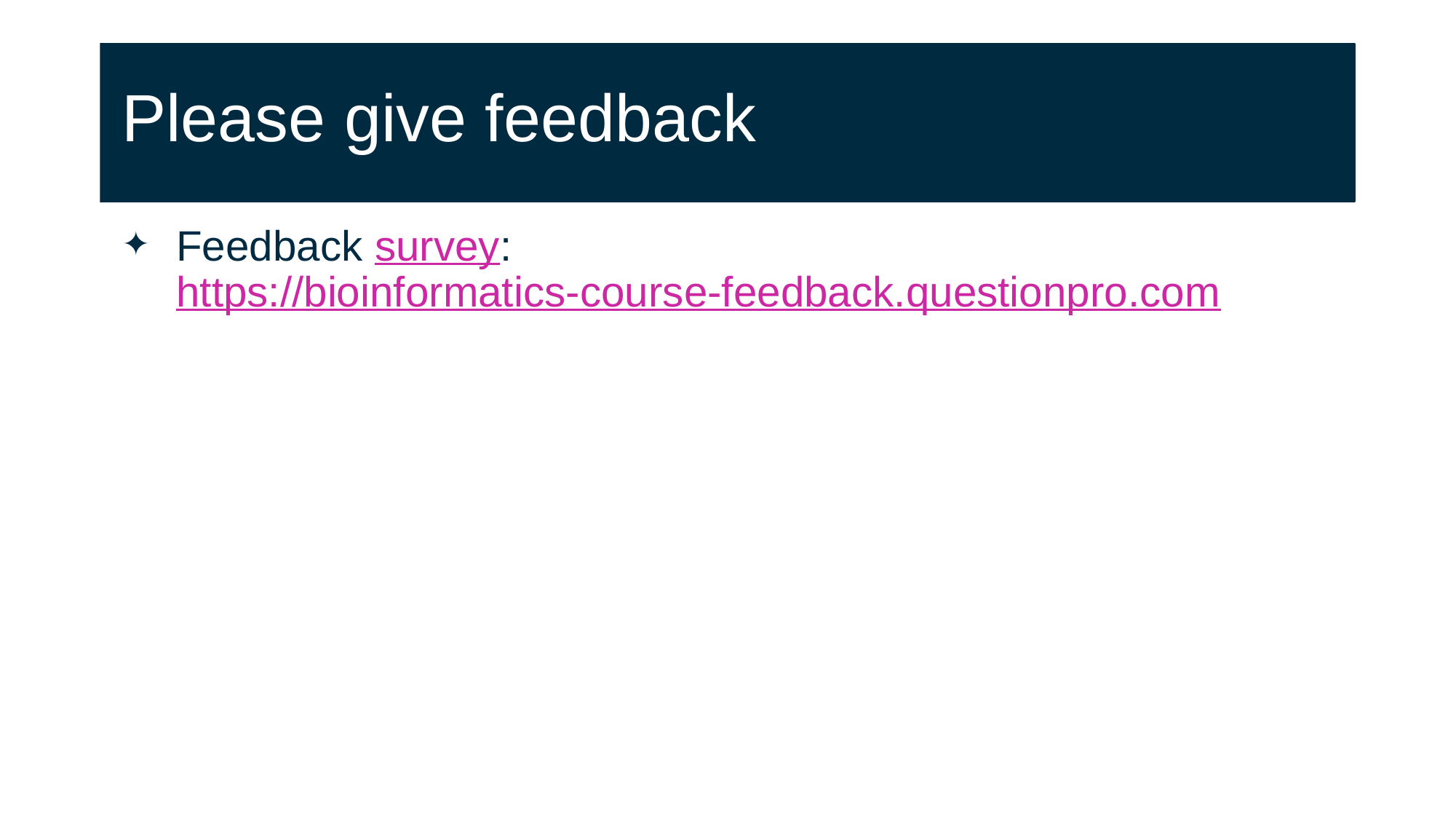

# Please give feedback
Feedback survey: https://bioinformatics-course-feedback.questionpro.com